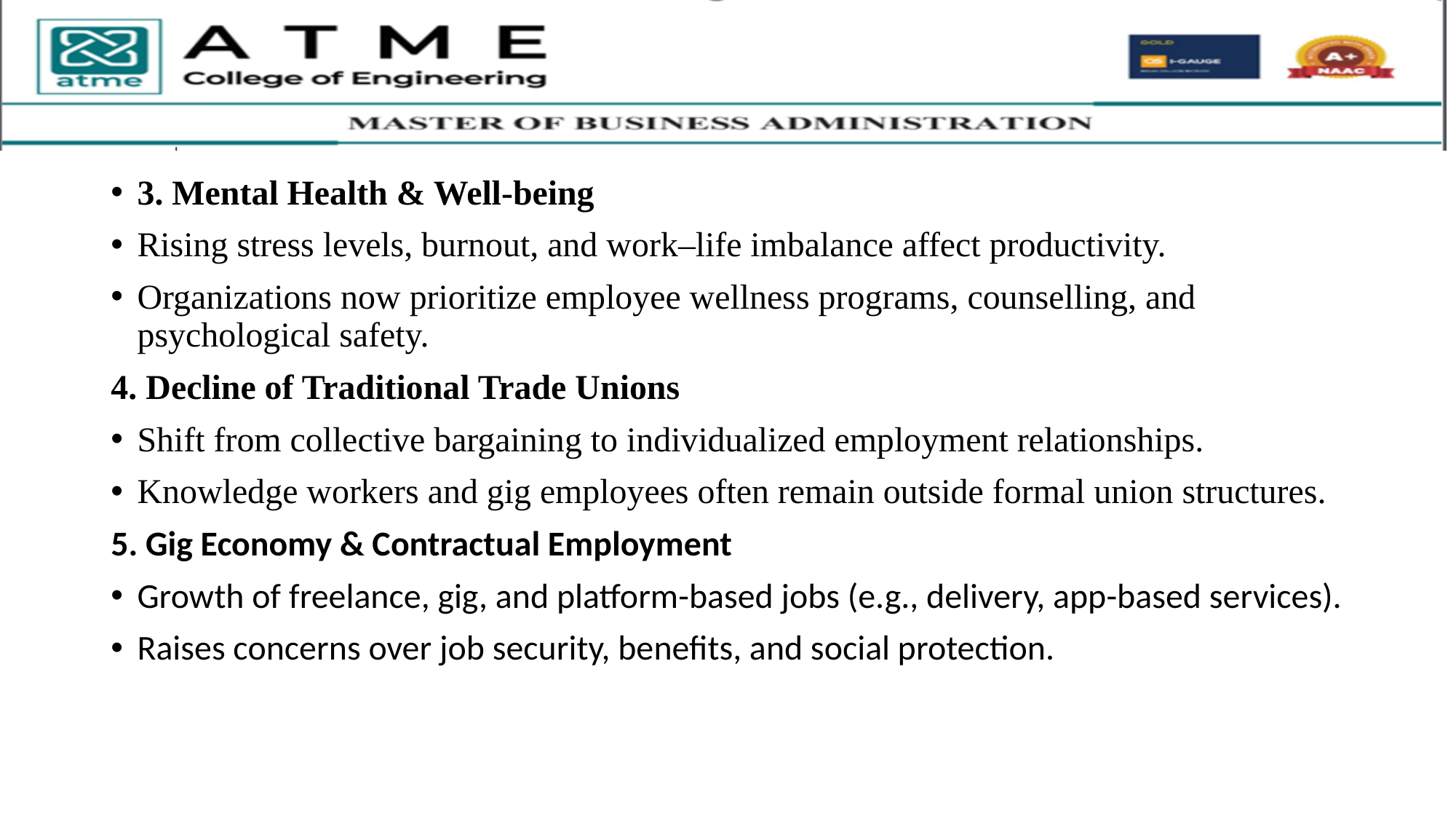

3. Mental Health & Well-being
Rising stress levels, burnout, and work–life imbalance affect productivity.
Organizations now prioritize employee wellness programs, counselling, and psychological safety.
4. Decline of Traditional Trade Unions
Shift from collective bargaining to individualized employment relationships.
Knowledge workers and gig employees often remain outside formal union structures.
5. Gig Economy & Contractual Employment
Growth of freelance, gig, and platform-based jobs (e.g., delivery, app-based services).
Raises concerns over job security, benefits, and social protection.